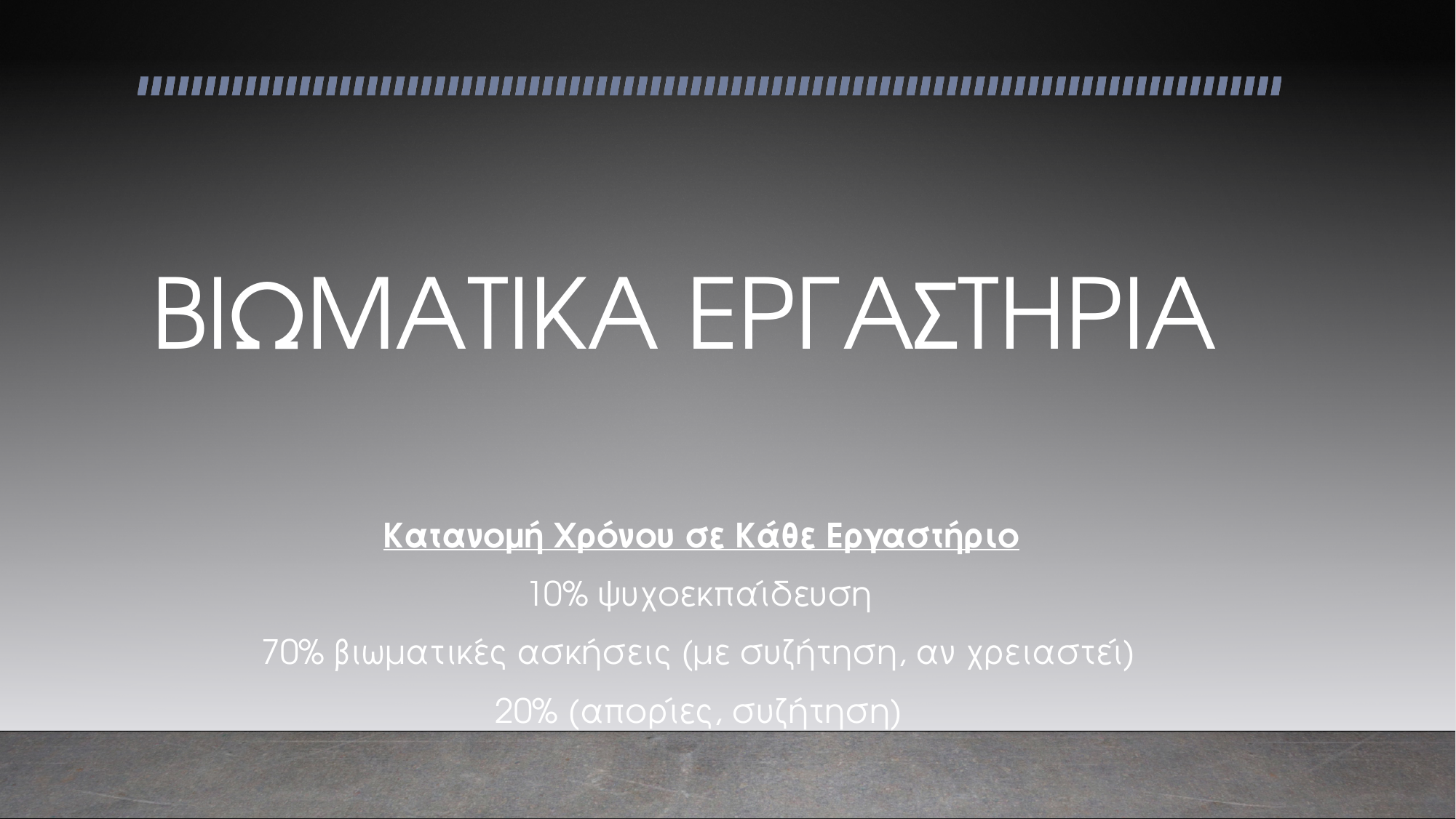

# ΒΙΩΜΑΤΙΚΑ ΕΡΓΑΣΤΗΡΙΑ
 Κατανομή Χρόνου σε Κάθε Εργαστήριο
10% ψυχοεκπαίδευση
70% βιωματικές ασκήσεις (με συζήτηση, αν χρειαστεί)
20% (απορίες, συζήτηση)